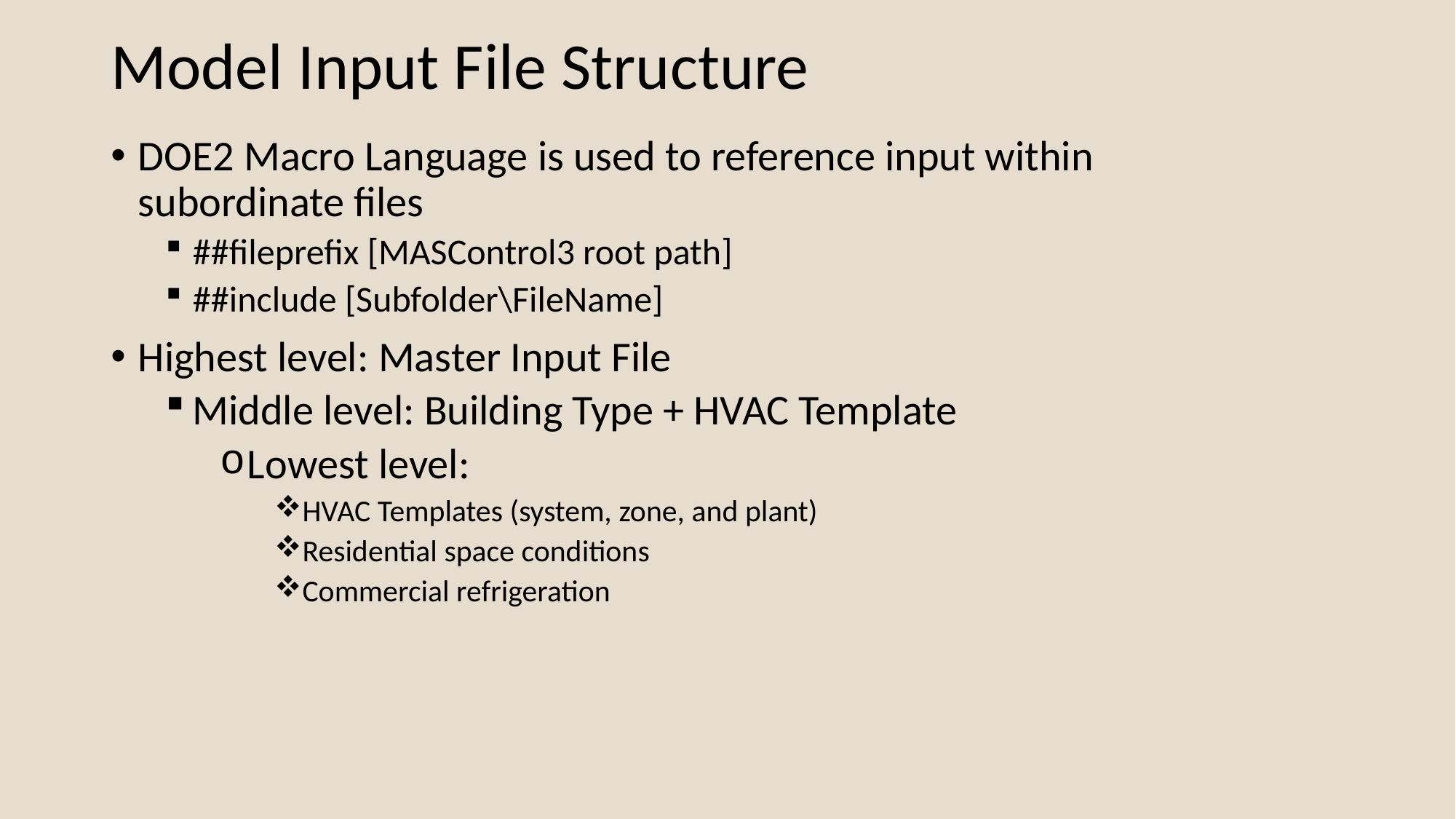

# Model Input File Structure
DOE2 Macro Language is used to reference input within subordinate files
##fileprefix [MASControl3 root path]
##include [Subfolder\FileName]
Highest level: Master Input File
Middle level: Building Type + HVAC Template
Lowest level:
HVAC Templates (system, zone, and plant)
Residential space conditions
Commercial refrigeration